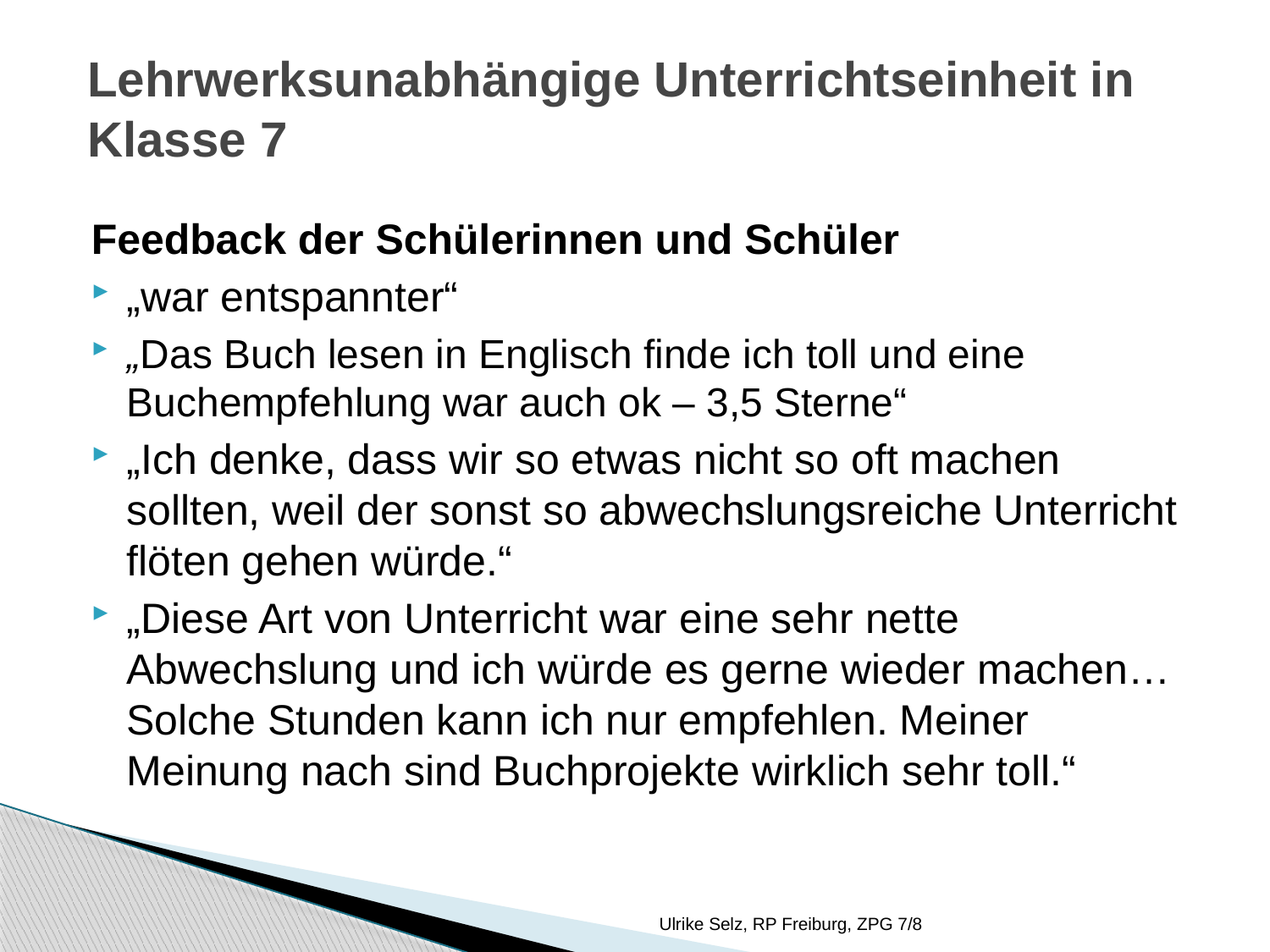

Feedback der Schülerinnen und Schüler
„war entspannter“
„Das Buch lesen in Englisch finde ich toll und eine Buchempfehlung war auch ok – 3,5 Sterne“
„Ich denke, dass wir so etwas nicht so oft machen sollten, weil der sonst so abwechslungsreiche Unterricht flöten gehen würde.“
„Diese Art von Unterricht war eine sehr nette Abwechslung und ich würde es gerne wieder machen…Solche Stunden kann ich nur empfehlen. Meiner Meinung nach sind Buchprojekte wirklich sehr toll.“

Lehrwerksunabhängige Unterrichtseinheit in Klasse 7
Ulrike Selz, RP Freiburg, ZPG 7/8